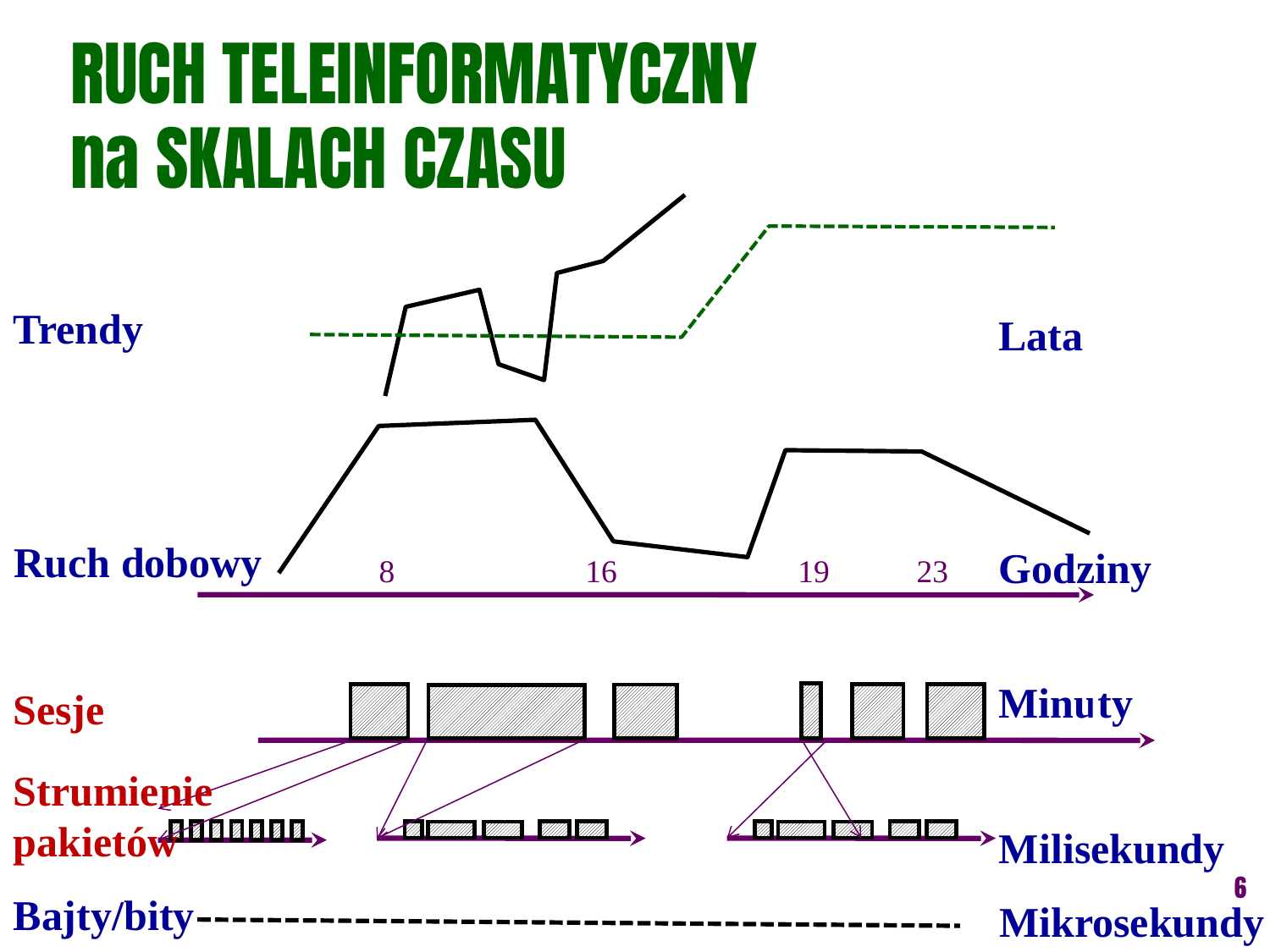

# RUCH TELEINFORMATYCZNY na SKALACH CZASU

Trendy
Lata

Ruch dobowy
Godziny
8
16
19
23

Sesje
Minuty

Strumienie
pakietów
Milisekundy

6
Bajty/bity
Mikrosekundy